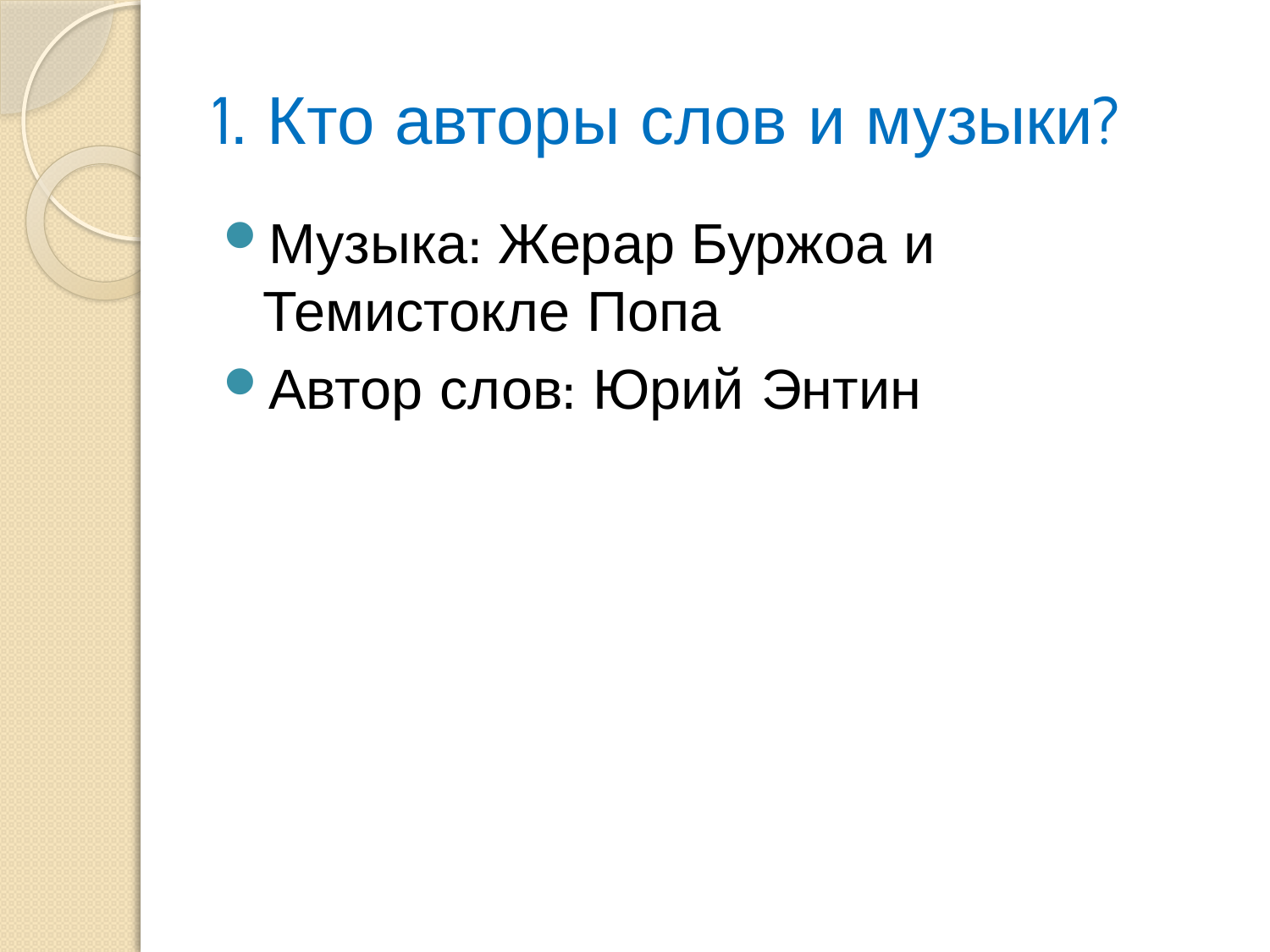

# 1. Кто авторы слов и музыки?
Музыка: Жерар Буржоа и Темистокле Попа
Автор слов: Юрий Энтин